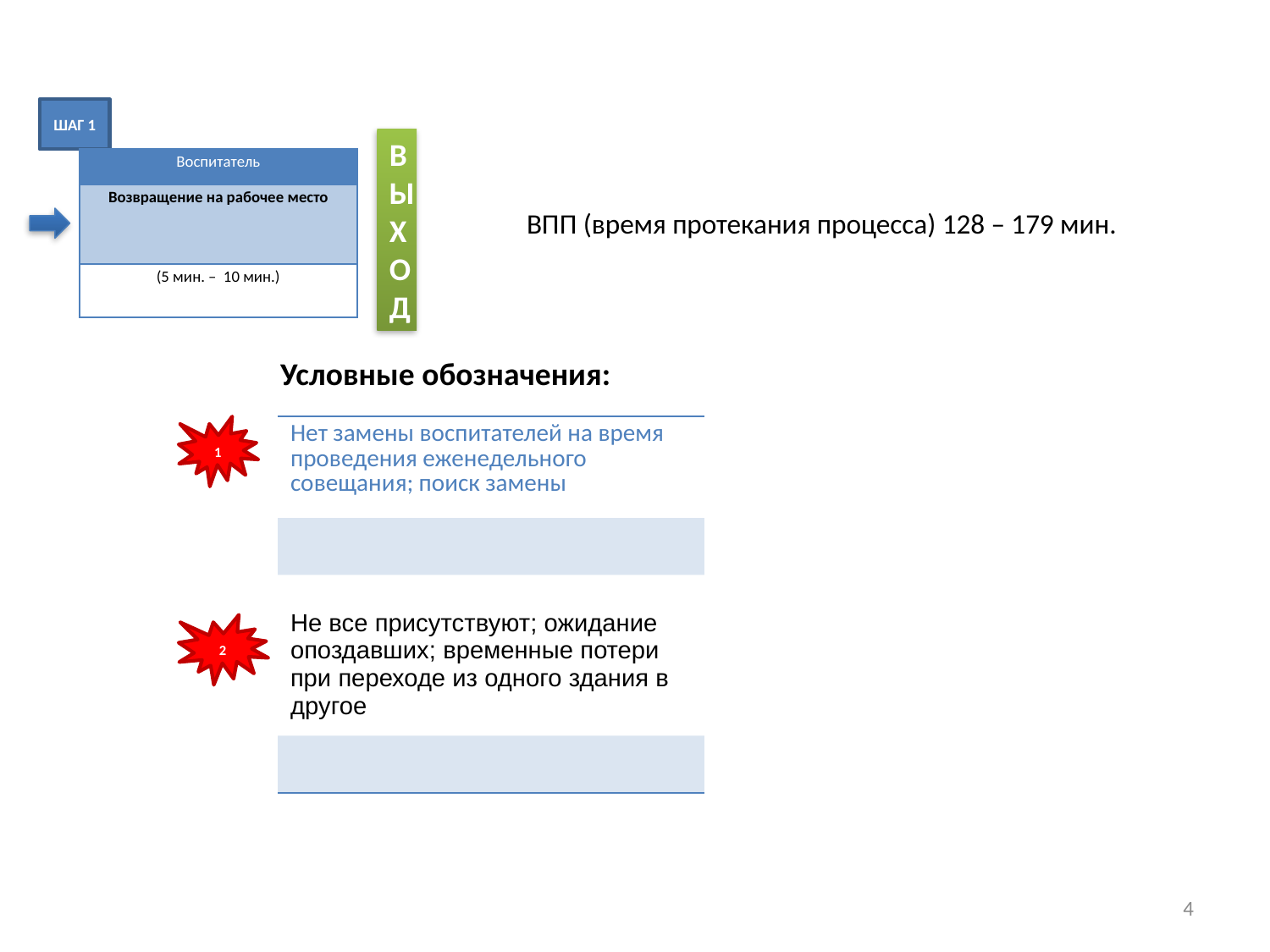

ШАГ 1
ВЫХОД
| Воспитатель |
| --- |
| Возвращение на рабочее место |
| (5 мин. – 10 мин.) |
ВПП (время протекания процесса) 128 – 179 мин.

Условные обозначения:
1
| Нет замены воспитателей на время проведения еженедельного совещания; поиск замены |
| --- |
|  |
| Не все присутствуют; ожидание опоздавших; временные потери при переходе из одного здания в другое |
|  |
2
4